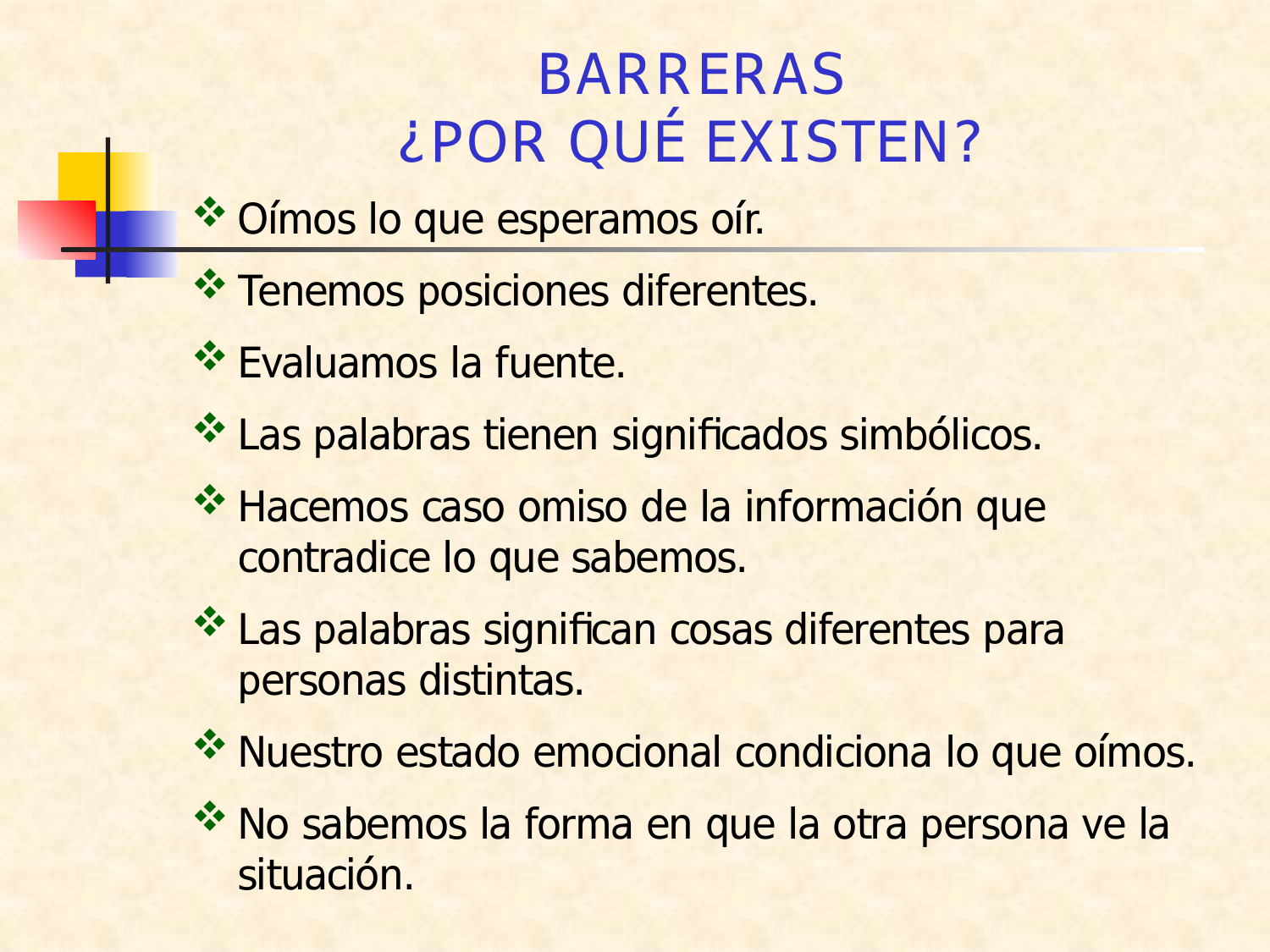

BARRERAS
¿POR QUÉ EXISTEN?
Oímos lo que esperamos oír.
Tenemos posiciones diferentes.
Evaluamos la fuente.
Las palabras tienen significados simbólicos.
Hacemos caso omiso de la información que contradice lo que sabemos.
Las palabras significan cosas diferentes para personas distintas.
Nuestro estado emocional condiciona lo que oímos.
No sabemos la forma en que la otra persona ve la situación.